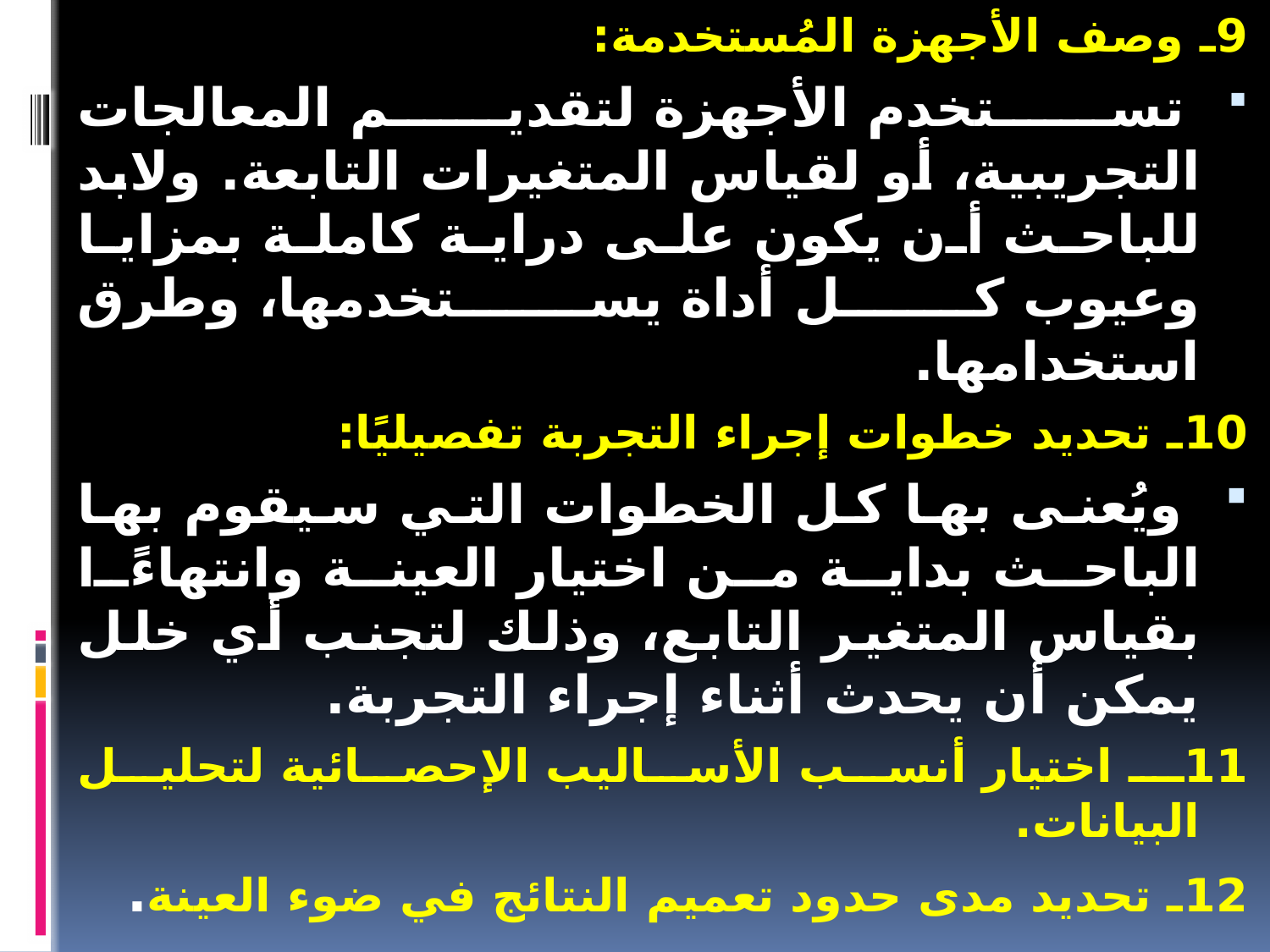

9ـ وصف الأجهزة المُستخدمة:
 تستخدم الأجهزة لتقديم المعالجات التجريبية، أو لقياس المتغيرات التابعة. ولابد للباحث أن يكون على دراية كاملة بمزايا وعيوب كل أداة يستخدمها، وطرق استخدامها.
10ـ تحديد خطوات إجراء التجربة تفصيليًا:
 ويُعنى بها كل الخطوات التي سيقوم بها الباحث بداية من اختيار العينة وانتهاءًا بقياس المتغير التابع، وذلك لتجنب أي خلل يمكن أن يحدث أثناء إجراء التجربة.
11ـ اختيار أنسب الأساليب الإحصائية لتحليل البيانات.
12ـ تحديد مدى حدود تعميم النتائج في ضوء العينة.